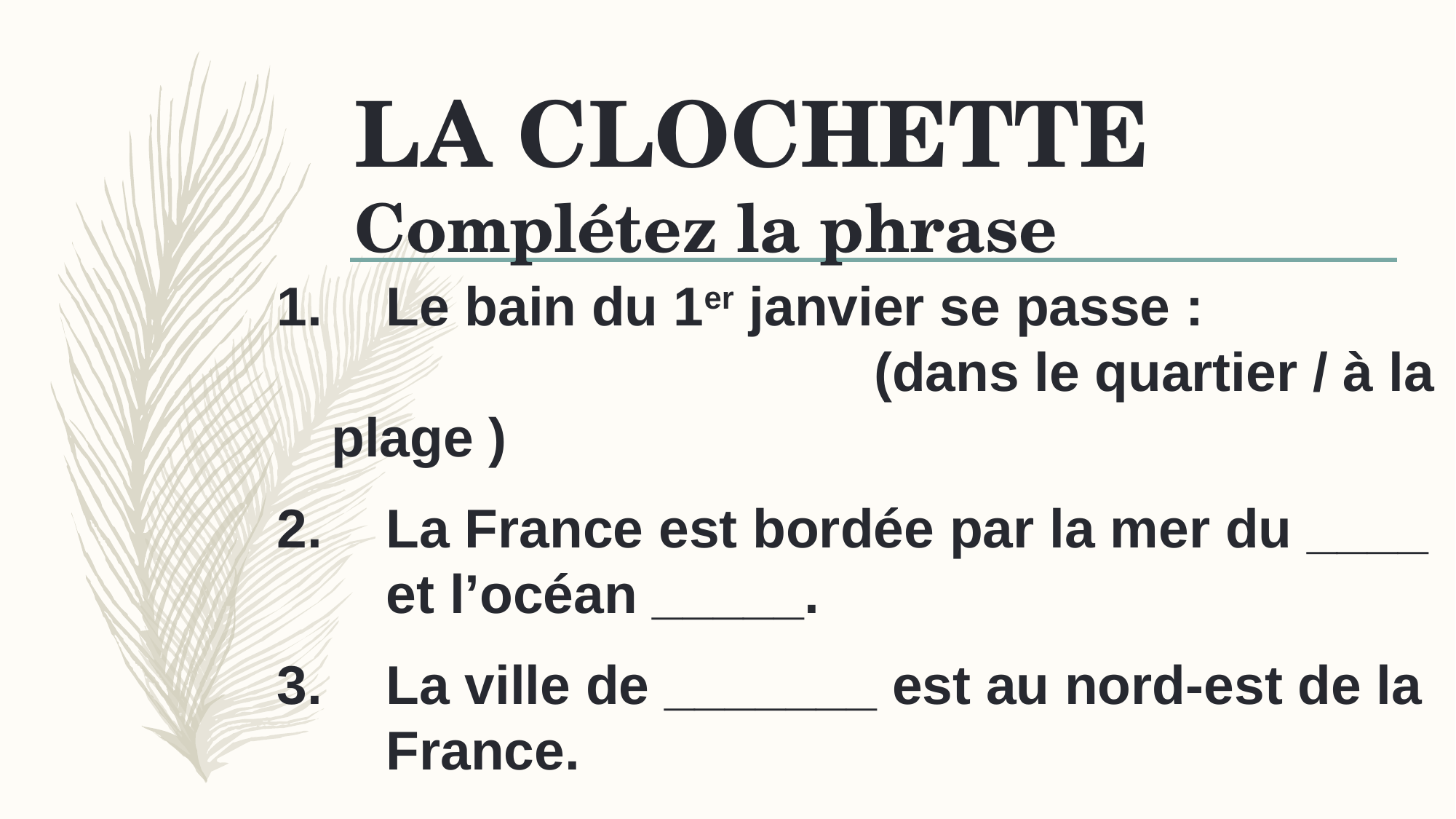

LA CLOCHETTE
Complétez la phrase
Le bain du 1er janvier se passe :
				       (dans le quartier / à la plage )

La France est bordée par la mer du ____ et l’océan _____.

La ville de _______ est au nord-est de la France.

Des (milliers / centaines) de personnes participent dans cette tradition.